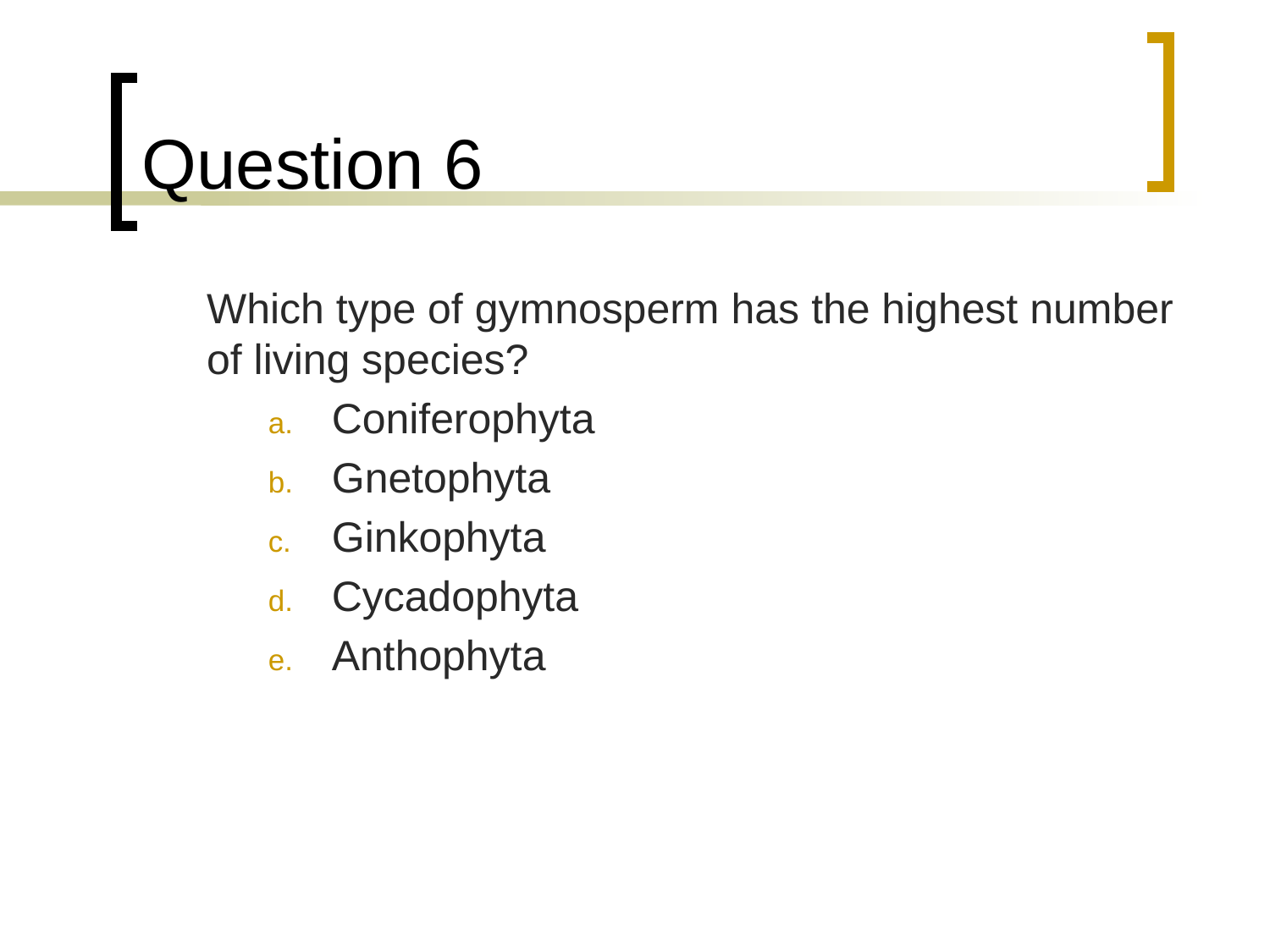

# Question 6
	Which type of gymnosperm has the highest number of living species?
Coniferophyta
Gnetophyta
Ginkophyta
Cycadophyta
Anthophyta